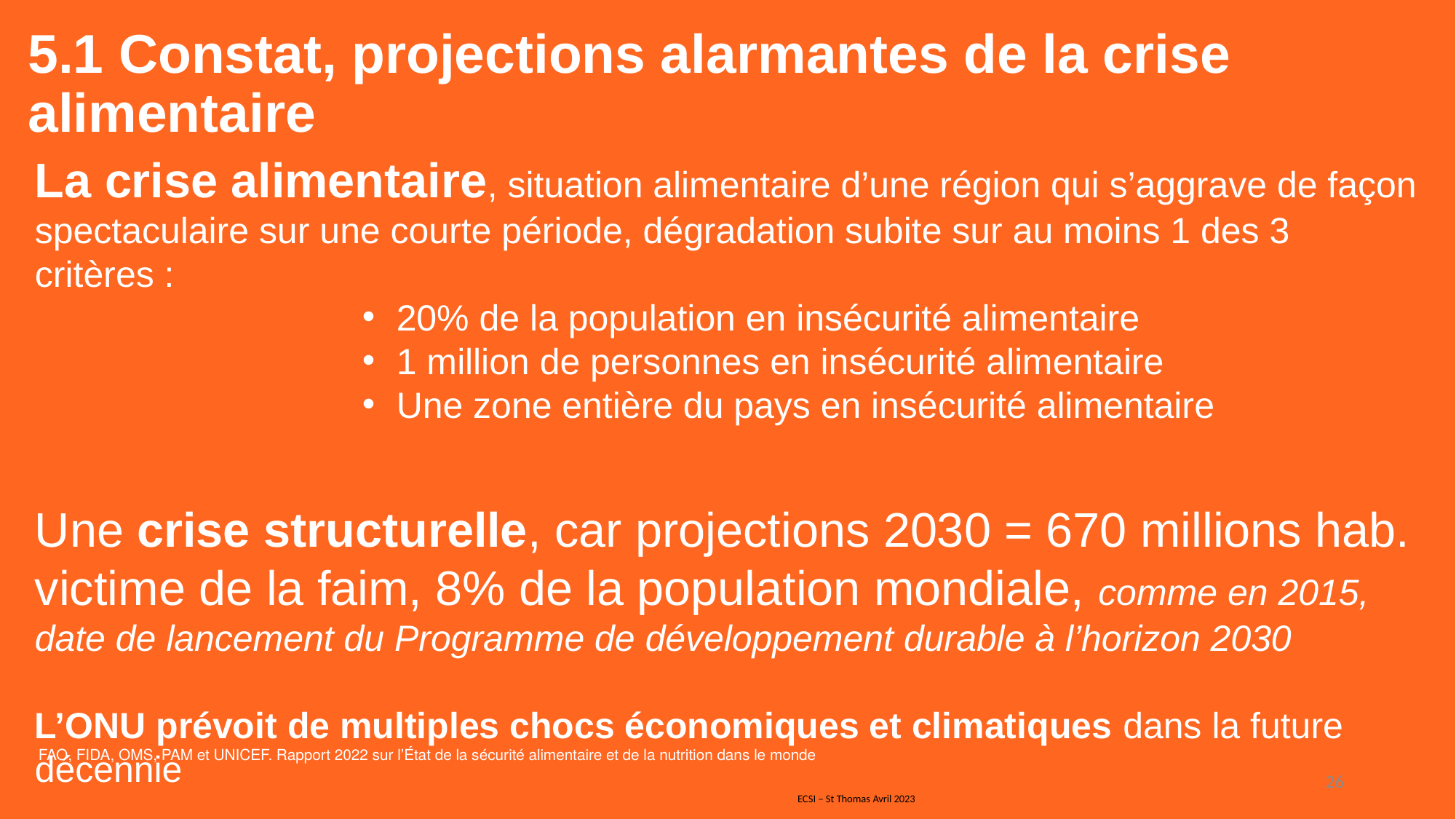

5.1 Constat, projections alarmantes de la crise alimentaire
La crise alimentaire, situation alimentaire d’une région qui s’aggrave de façon spectaculaire sur une courte période, dégradation subite sur au moins 1 des 3 critères :
20% de la population en insécurité alimentaire
1 million de personnes en insécurité alimentaire
Une zone entière du pays en insécurité alimentaire

Une crise structurelle, car projections 2030 = 670 millions hab. victime de la faim, 8% de la population mondiale, comme en 2015, date de lancement du Programme de développement durable à l’horizon 2030

L’ONU prévoit de multiples chocs économiques et climatiques dans la future décennie
FAO, FIDA, OMS, PAM et UNICEF. Rapport 2022 sur l’État de la sécurité alimentaire et de la nutrition dans le monde
26
ECSI – St Thomas Avril 2023